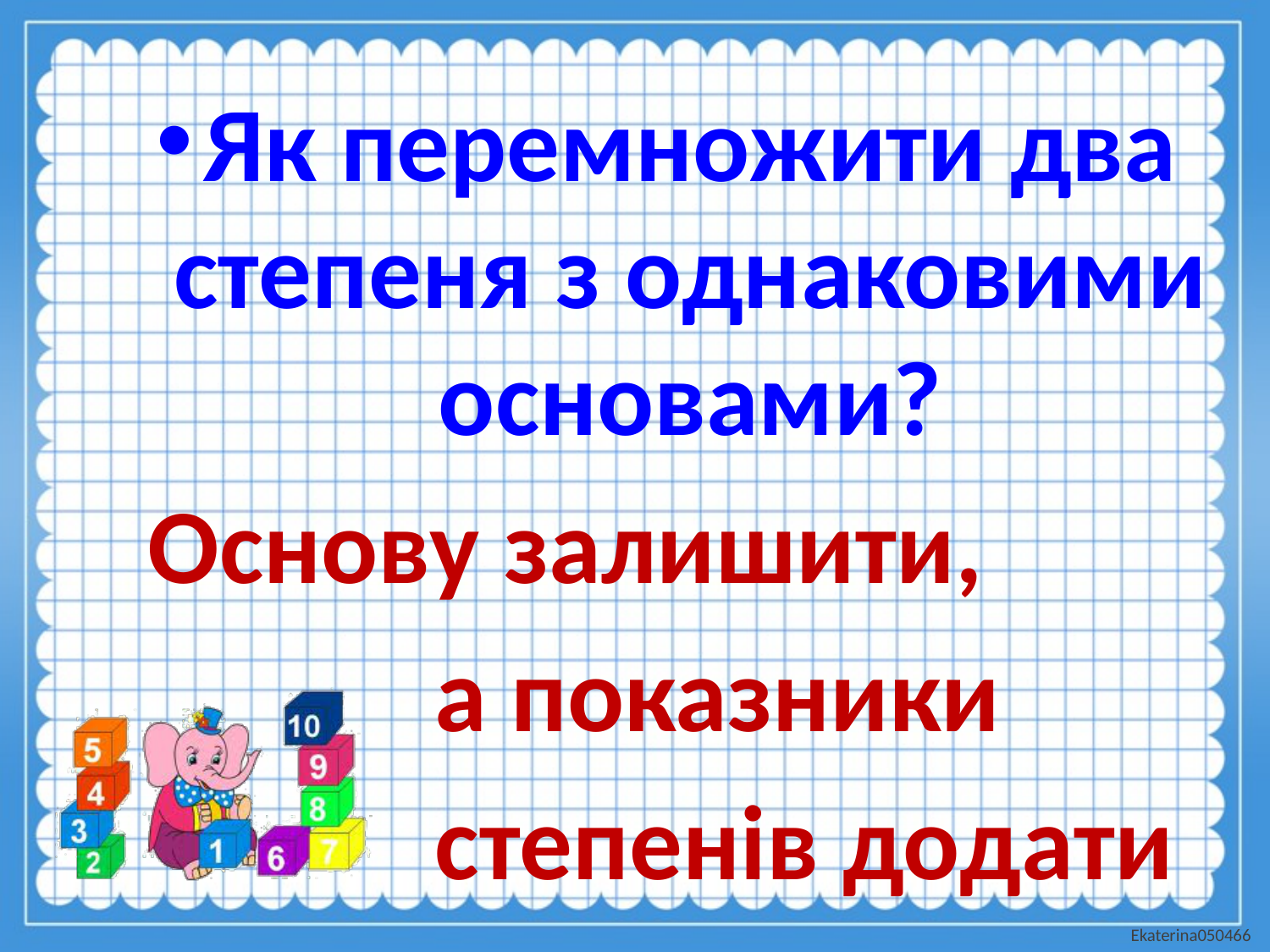

#
Як перемножити два степеня з однаковими основами?
   Основу залишити,
               а показники
               степенів додати